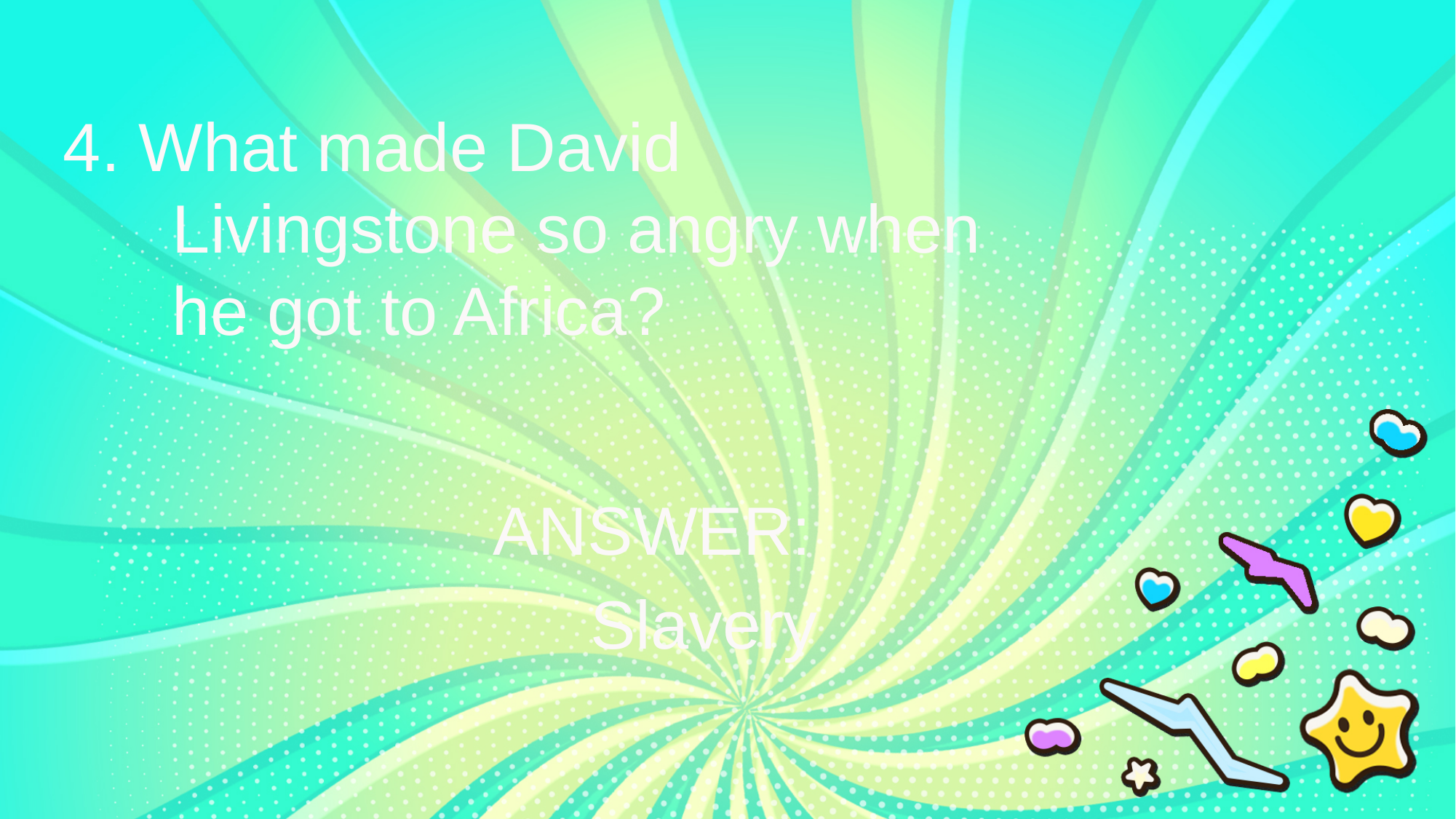

4. What made David
	Livingstone so angry when
	he got to Africa?
ANSWER:
Slavery